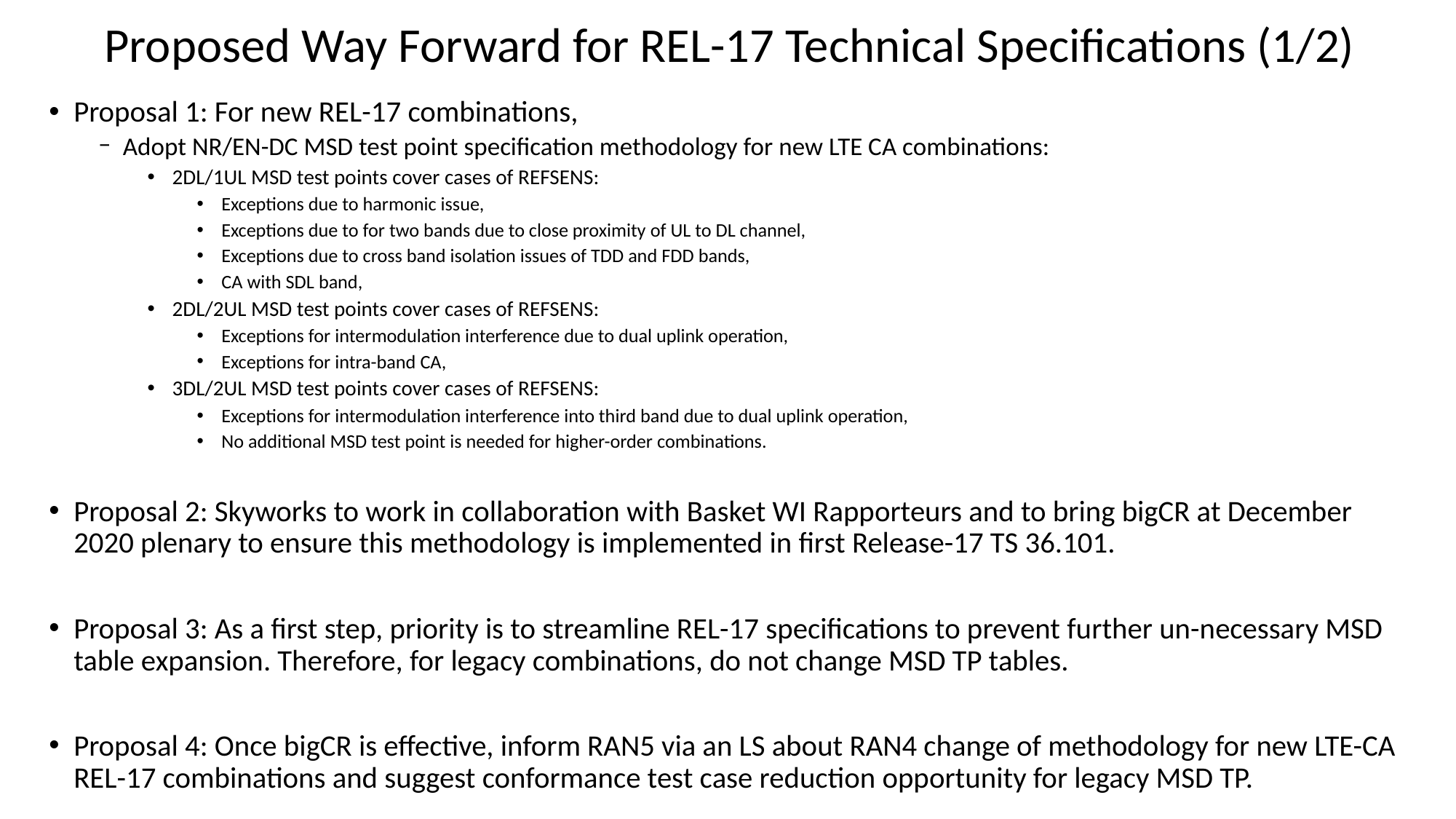

# Proposed Way Forward for REL-17 Technical Specifications (1/2)
Proposal 1: For new REL-17 combinations,
Adopt NR/EN-DC MSD test point specification methodology for new LTE CA combinations:
2DL/1UL MSD test points cover cases of REFSENS:
Exceptions due to harmonic issue,
Exceptions due to for two bands due to close proximity of UL to DL channel,
Exceptions due to cross band isolation issues of TDD and FDD bands,
CA with SDL band,
2DL/2UL MSD test points cover cases of REFSENS:
Exceptions for intermodulation interference due to dual uplink operation,
Exceptions for intra-band CA,
3DL/2UL MSD test points cover cases of REFSENS:
Exceptions for intermodulation interference into third band due to dual uplink operation,
No additional MSD test point is needed for higher-order combinations.

Proposal 2: Skyworks to work in collaboration with Basket WI Rapporteurs and to bring bigCR at December 2020 plenary to ensure this methodology is implemented in first Release-17 TS 36.101.

Proposal 3: As a first step, priority is to streamline REL-17 specifications to prevent further un-necessary MSD table expansion. Therefore, for legacy combinations, do not change MSD TP tables.

Proposal 4: Once bigCR is effective, inform RAN5 via an LS about RAN4 change of methodology for new LTE-CA REL-17 combinations and suggest conformance test case reduction opportunity for legacy MSD TP.